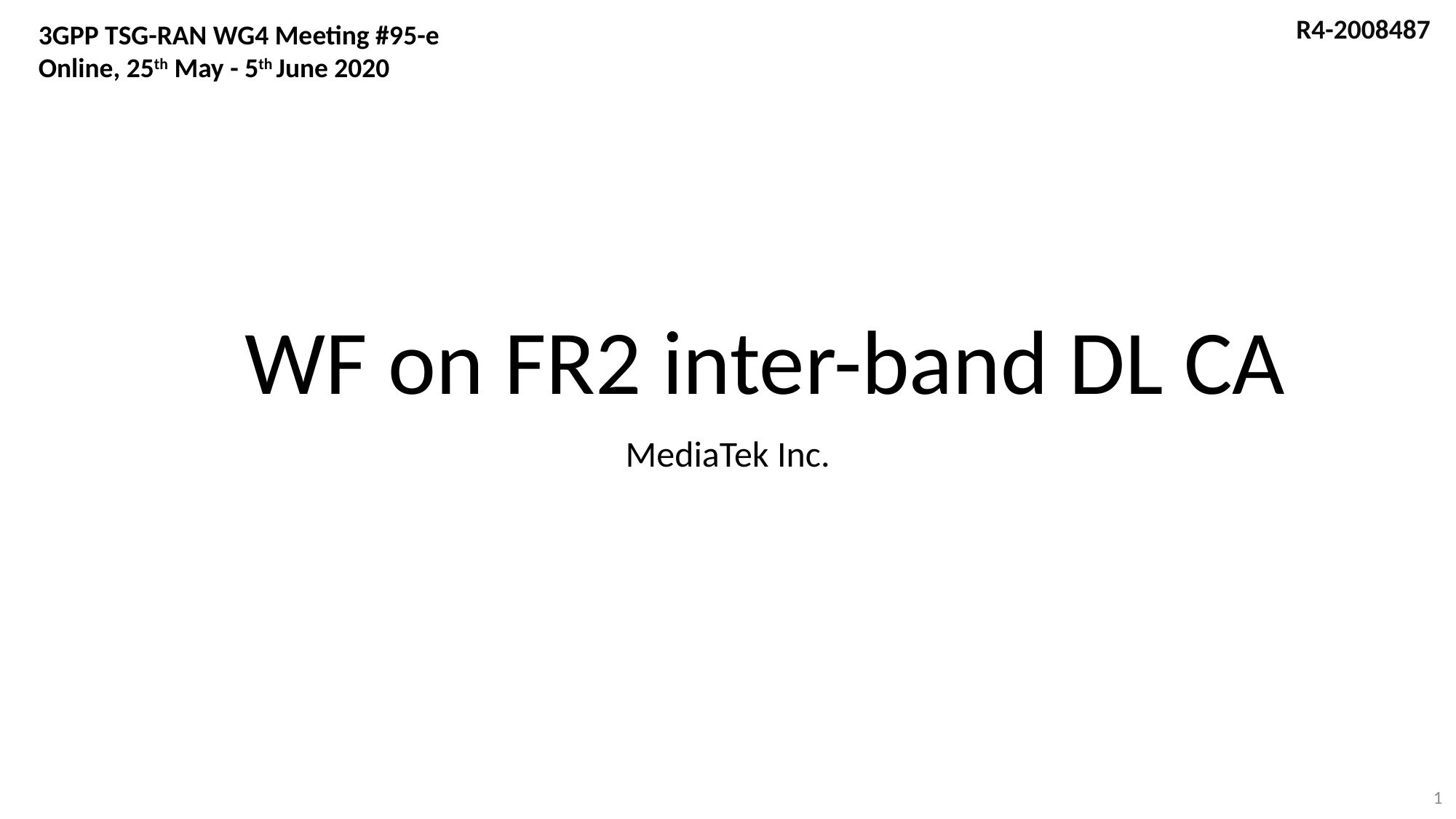

R4-2008487
3GPP TSG-RAN WG4 Meeting #95-e
Online, 25th May - 5th June 2020
# WF on FR2 inter-band DL CA
MediaTek Inc.
1